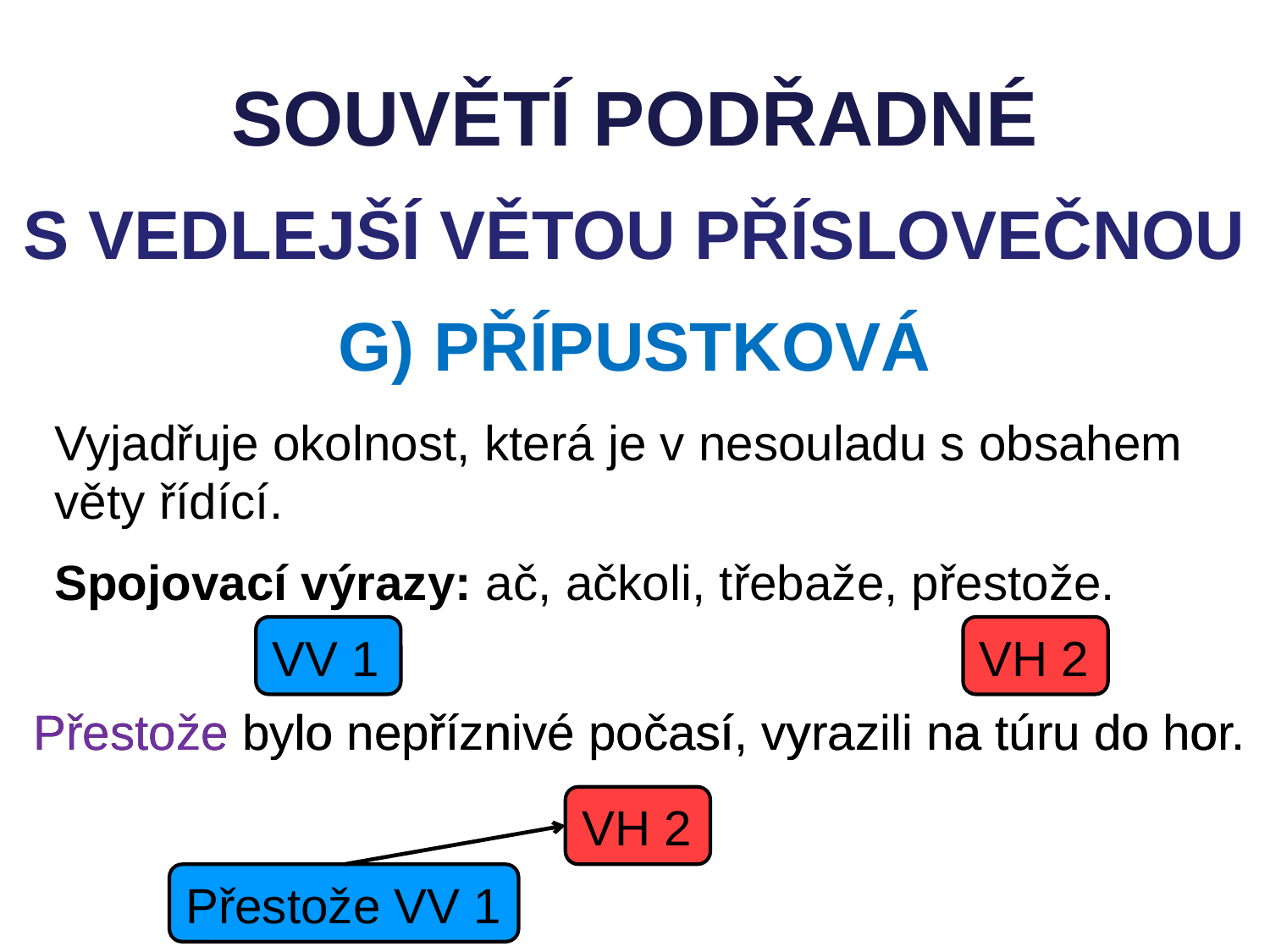

SOUVĚTÍ PODŘADNÉ
S VEDLEJŠÍ VĚTOU PŘÍSLOVEČNOU
G) PŘÍPUSTKOVÁ
Vyjadřuje okolnost, která je v nesouladu s obsahem věty řídící.
Spojovací výrazy: ač, ačkoli, třebaže, přestože.
VV 1
VH 2
Přestože bylo nepříznivé počasí, vyrazili na túru do hor.
Přestože bylo nepříznivé počasí, vyrazili na túru do hor.
VH 2
Přestože VV 1